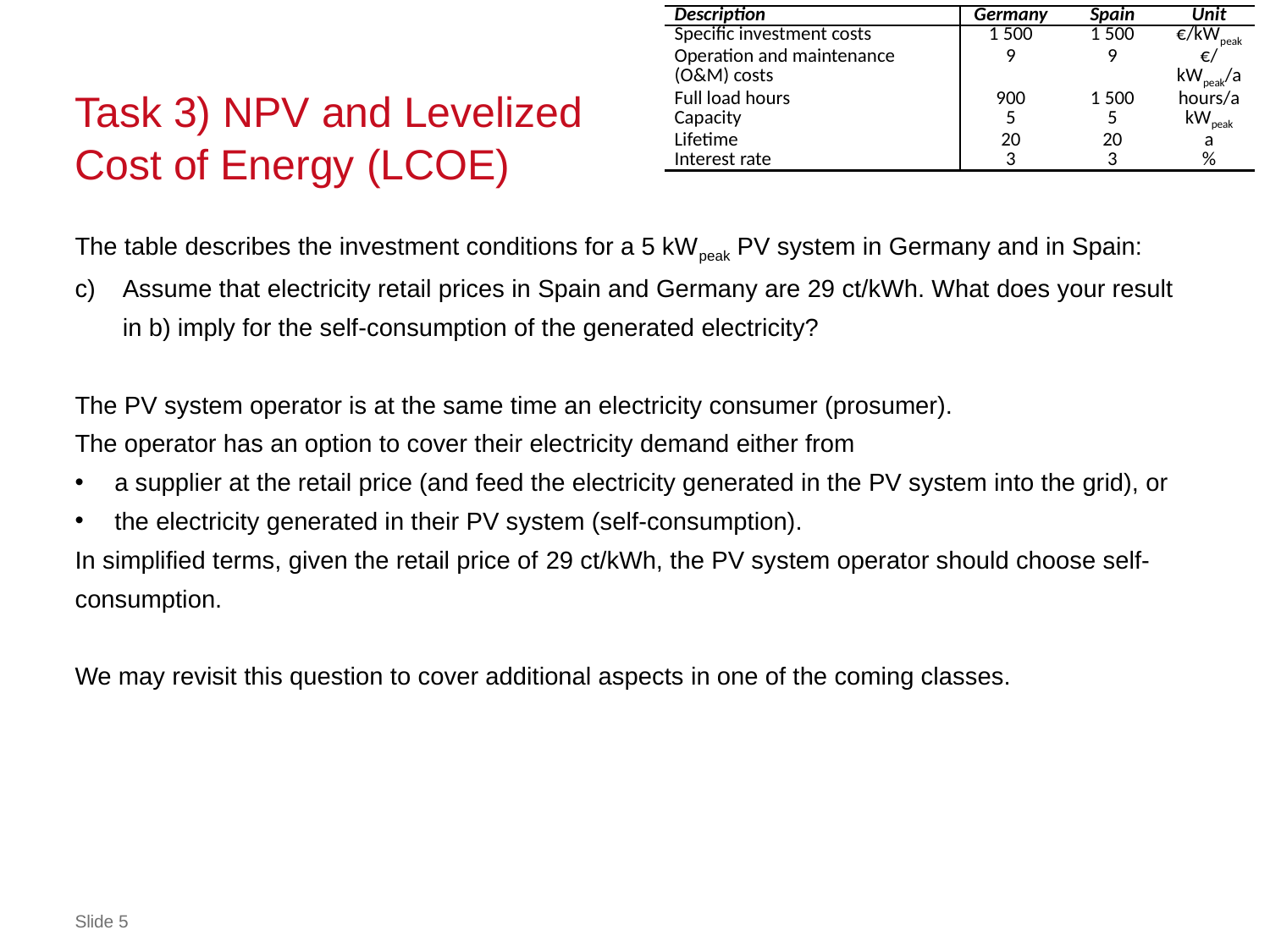

| Description | Germany | Spain | Unit |
| --- | --- | --- | --- |
| Specific investment costs | 1 500 | 1 500 | €/kWpeak |
| Operation and maintenance (O&M) costs | 9 | 9 | €/kWpeak/a |
| Full load hours | 900 | 1 500 | hours/a |
| Capacity | 5 | 5 | kWpeak |
| Lifetime | 20 | 20 | a |
| Interest rate | 3 | 3 | % |
# Task 3) NPV and Levelized Cost of Energy (LCOE)

The table describes the investment conditions for a 5 kWpeak PV system in Germany and in Spain:
Assume that electricity retail prices in Spain and Germany are 29 ct/kWh. What does your result in b) imply for the self-consumption of the generated electricity?

The PV system operator is at the same time an electricity consumer (prosumer).
The operator has an option to cover their electricity demand either from
a supplier at the retail price (and feed the electricity generated in the PV system into the grid), or
the electricity generated in their PV system (self-consumption).
In simplified terms, given the retail price of 29 ct/kWh, the PV system operator should choose self-consumption.

We may revisit this question to cover additional aspects in one of the coming classes.
Slide 5